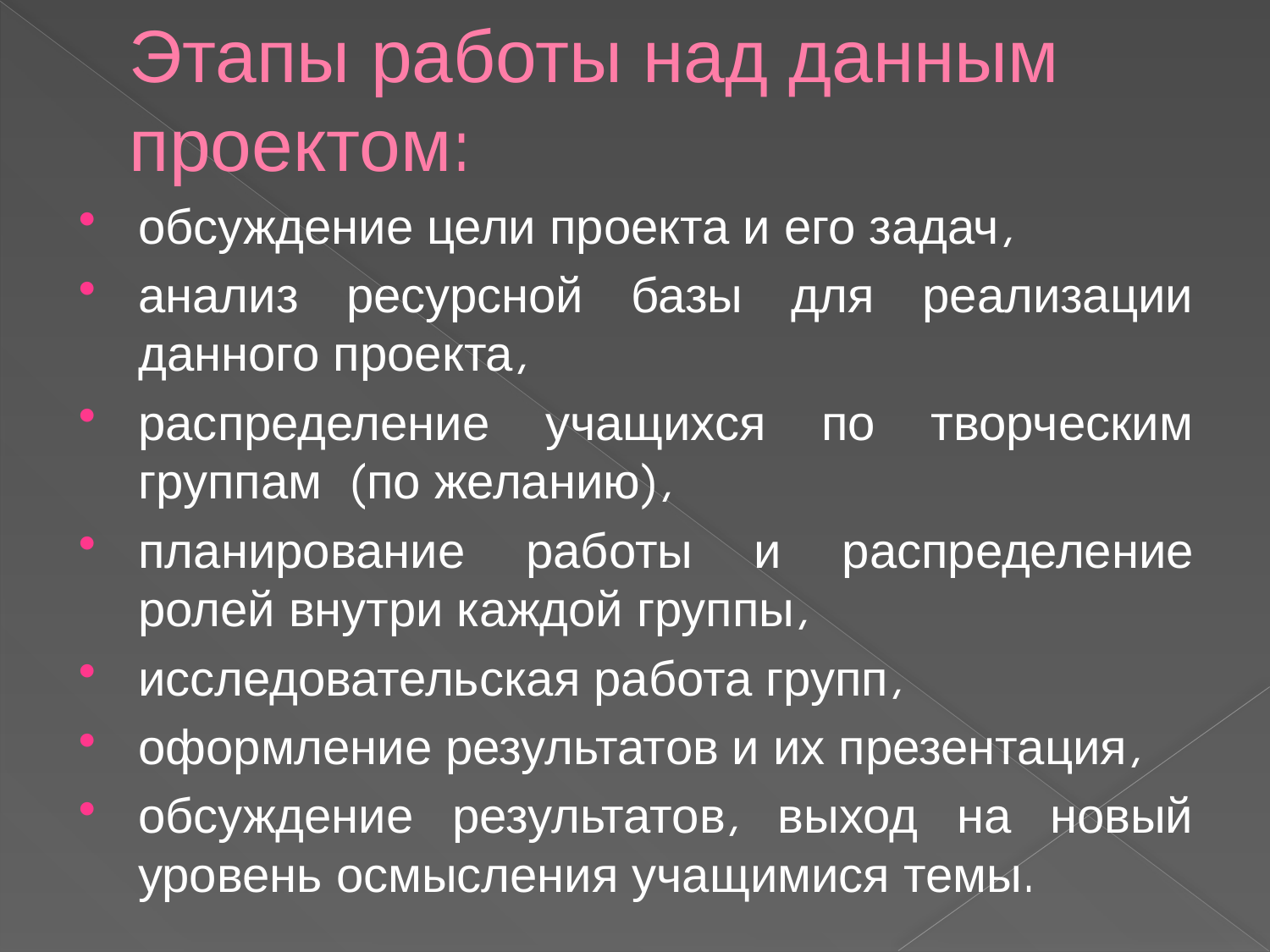

# Этапы работы над данным проектом:
обсуждение цели проекта и его задач,
анализ ресурсной базы для реализации данного проекта,
распределение учащихся по творческим группам  (по желанию),
планирование работы и распределение ролей внутри каждой группы,
исследовательская работа групп,
оформление результатов и их презентация,
обсуждение результатов, выход на новый уровень осмысления учащимися темы.